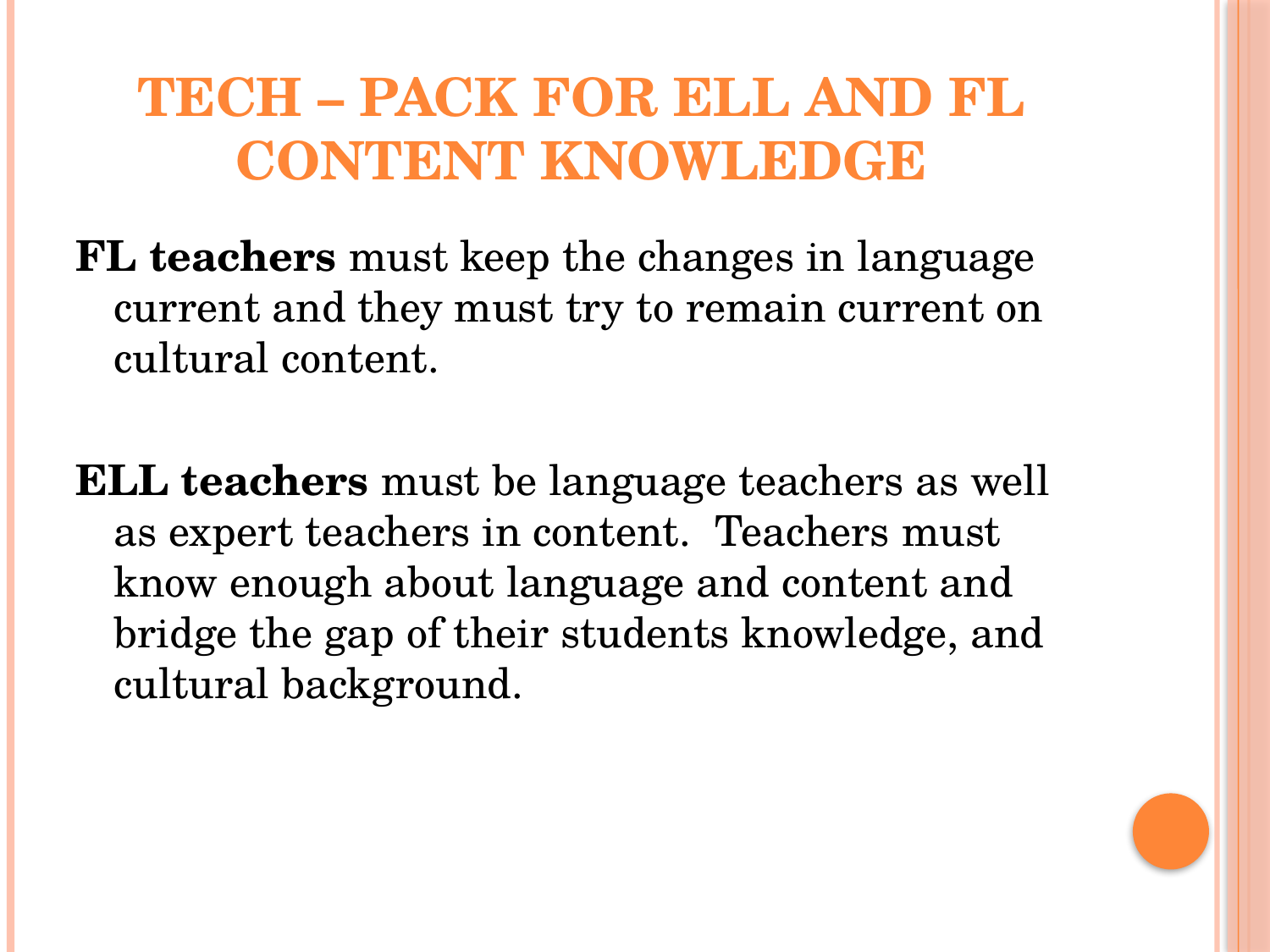

# tech – pack for ell and fl Content Knowledge
FL teachers must keep the changes in language current and they must try to remain current on cultural content.

ELL teachers must be language teachers as well as expert teachers in content.  Teachers must know enough about language and content and bridge the gap of their students knowledge, and cultural background.